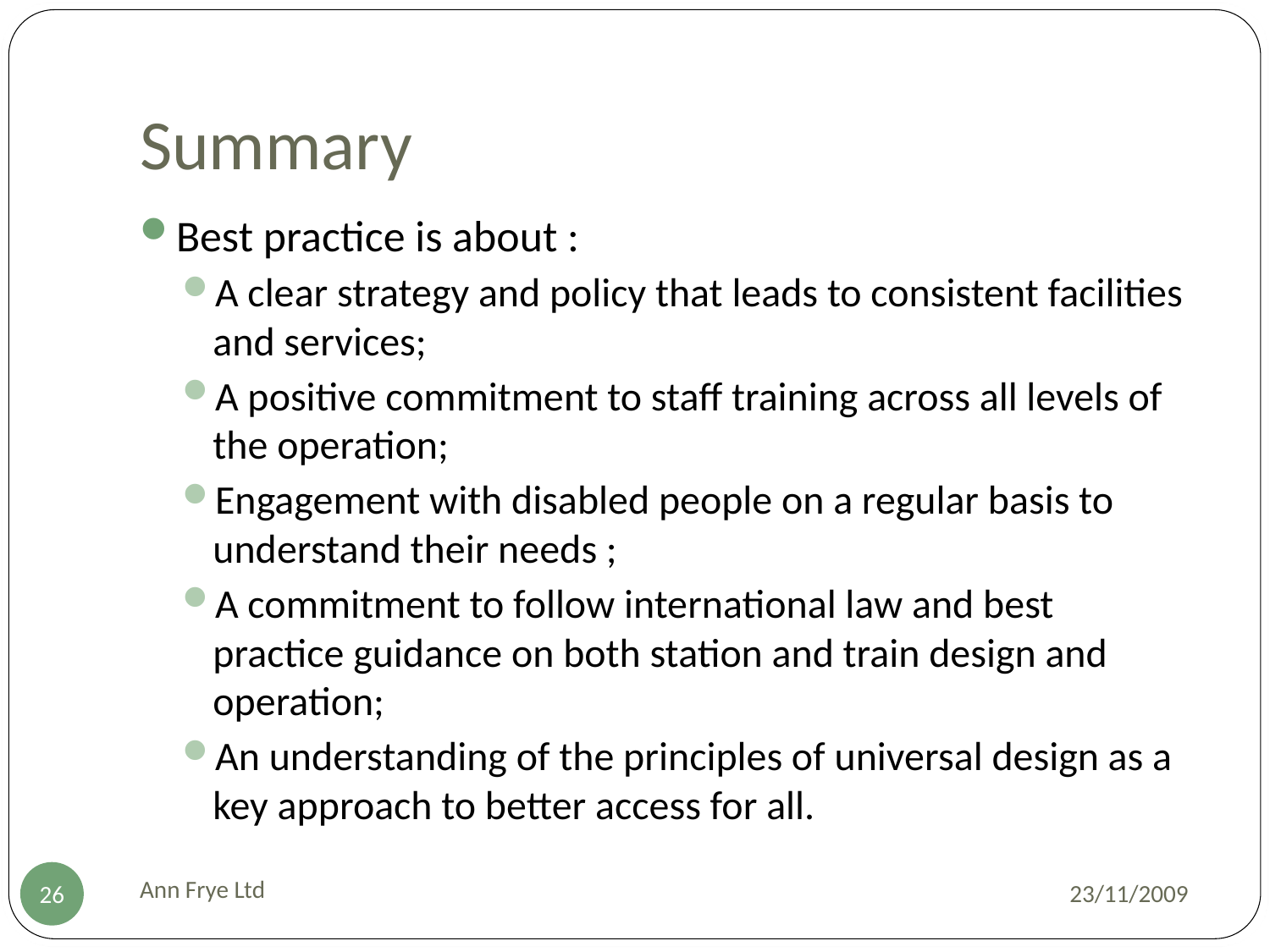

# Summary
Best practice is about :
A clear strategy and policy that leads to consistent facilities and services;
A positive commitment to staff training across all levels of the operation;
Engagement with disabled people on a regular basis to understand their needs ;
A commitment to follow international law and best practice guidance on both station and train design and operation;
An understanding of the principles of universal design as a key approach to better access for all.
Ann Frye Ltd
23/11/2009
26